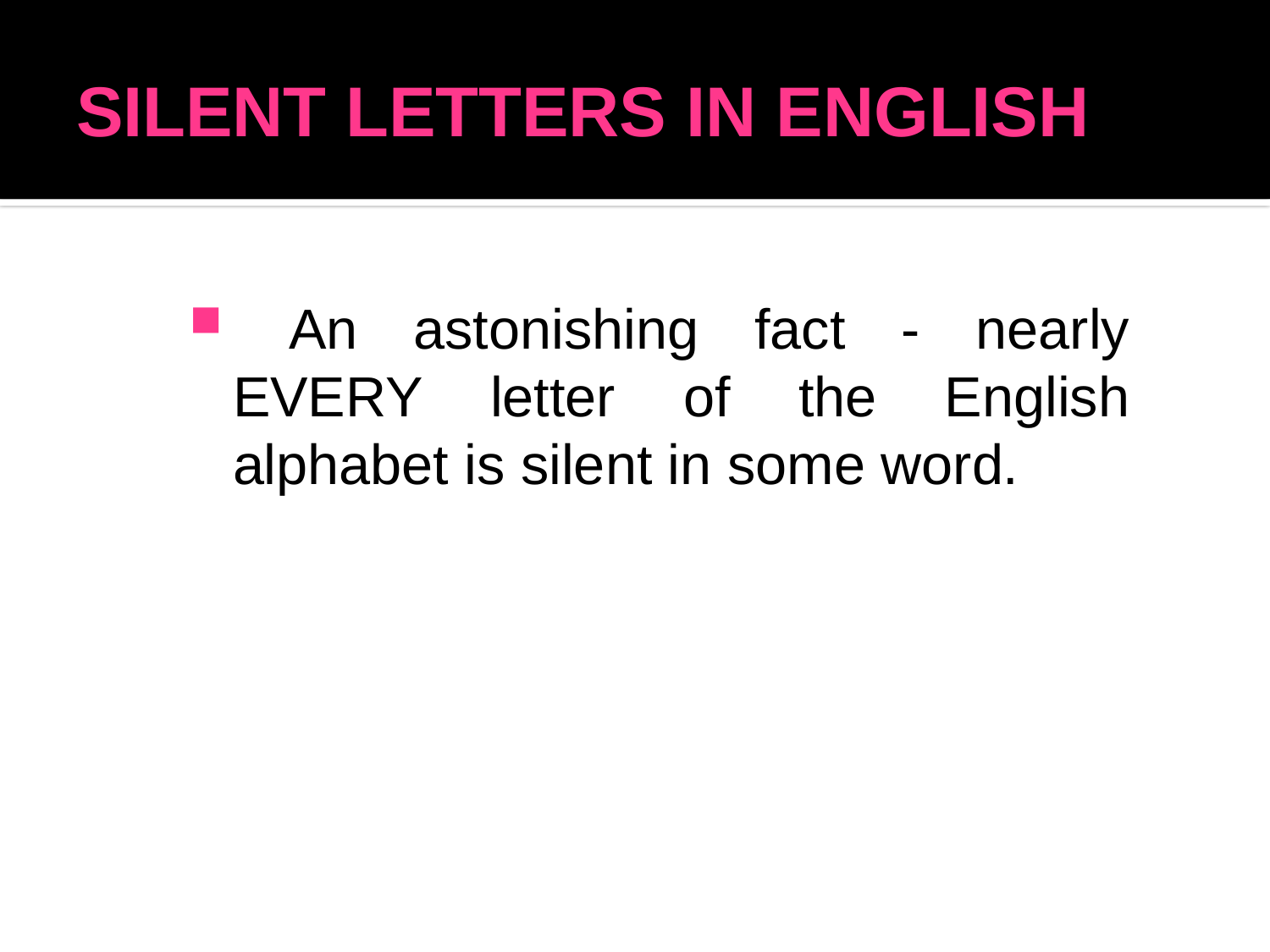

# SILENT LETTERS IN ENGLISH
 An astonishing fact - nearly EVERY letter of the English alphabet is silent in some word.